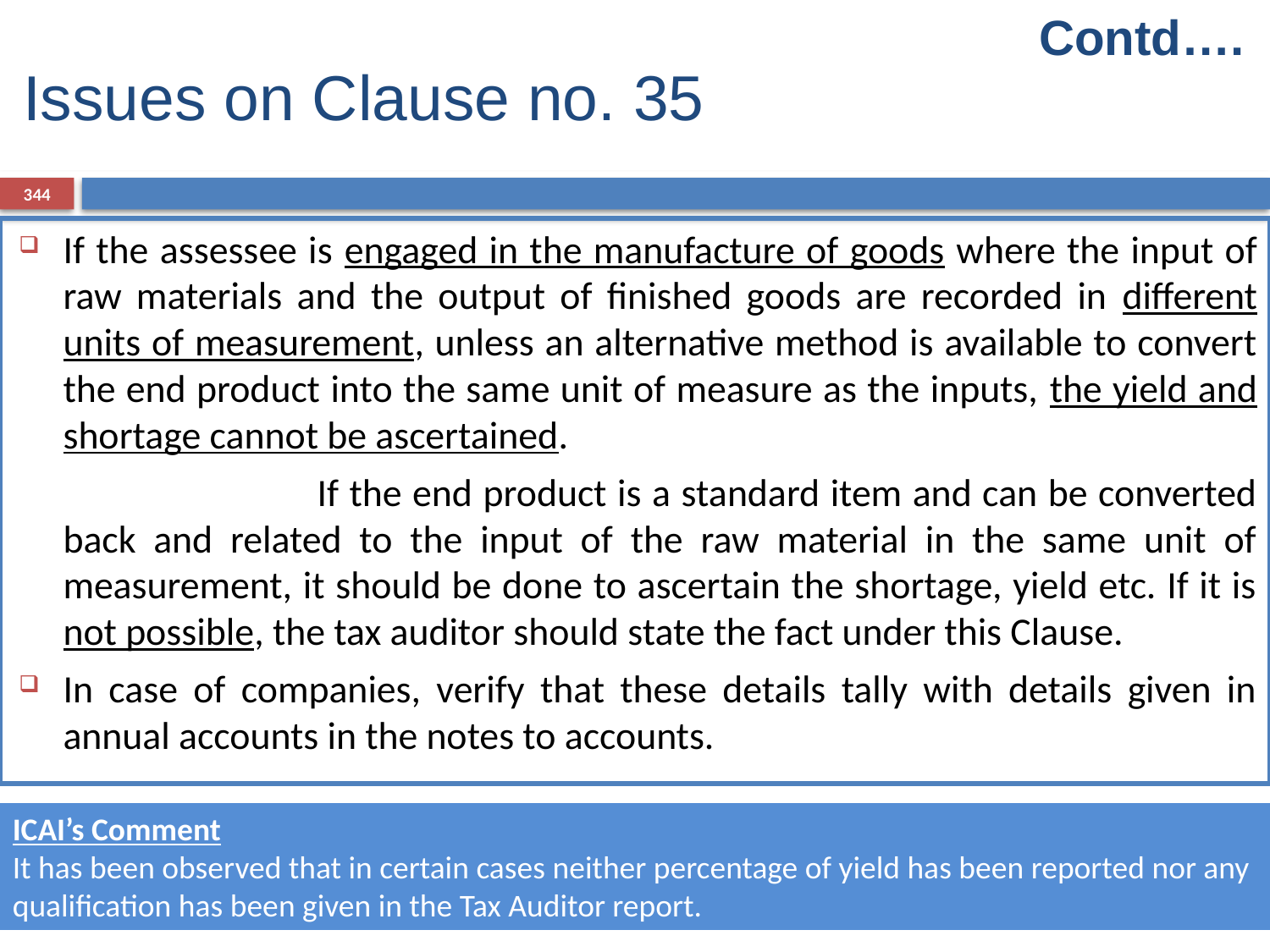

Contd….

Issues on Clause no. 35

344
If the assessee is engaged in the manufacture of goods where the input of raw materials and the output of finished goods are recorded in different units of measurement, unless an alternative method is available to convert the end product into the same unit of measure as the inputs, the yield and shortage cannot be ascertained.
			If the end product is a standard item and can be converted back and related to the input of the raw material in the same unit of measurement, it should be done to ascertain the shortage, yield etc. If it is not possible, the tax auditor should state the fact under this Clause.
In case of companies, verify that these details tally with details given in annual accounts in the notes to accounts.
ICAI’s Comment
It has been observed that in certain cases neither percentage of yield has been reported nor any
qualification has been given in the Tax Auditor report.